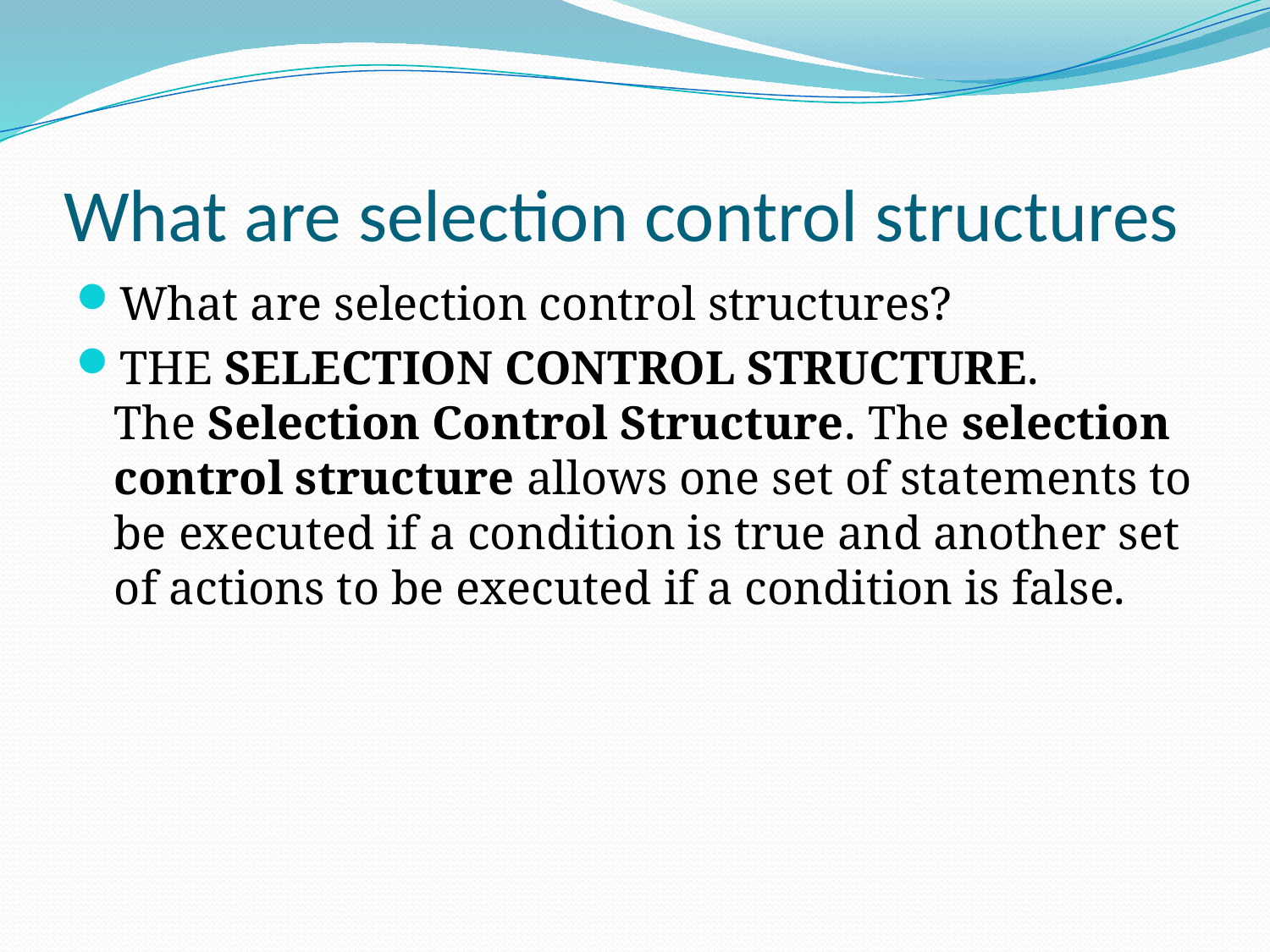

# What are selection control structures
What are selection control structures?
THE SELECTION CONTROL STRUCTURE. The Selection Control Structure. The selection control structure allows one set of statements to be executed if a condition is true and another set of actions to be executed if a condition is false.